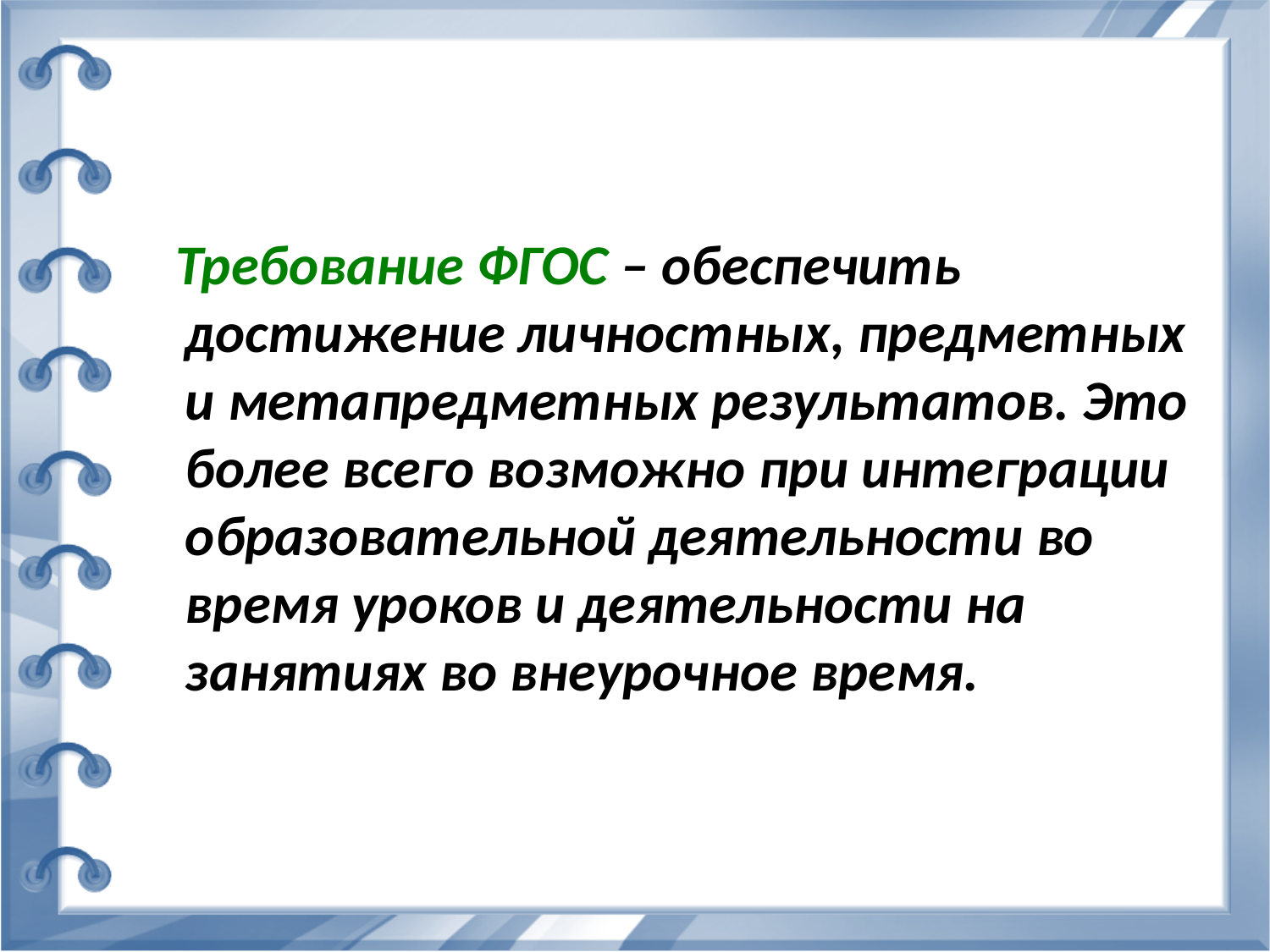

Требование ФГОС – обеспечить достижение личностных, предметных и метапредметных результатов. Это более всего возможно при интеграции образовательной деятельности во время уроков и деятельности на занятиях во внеурочное время.